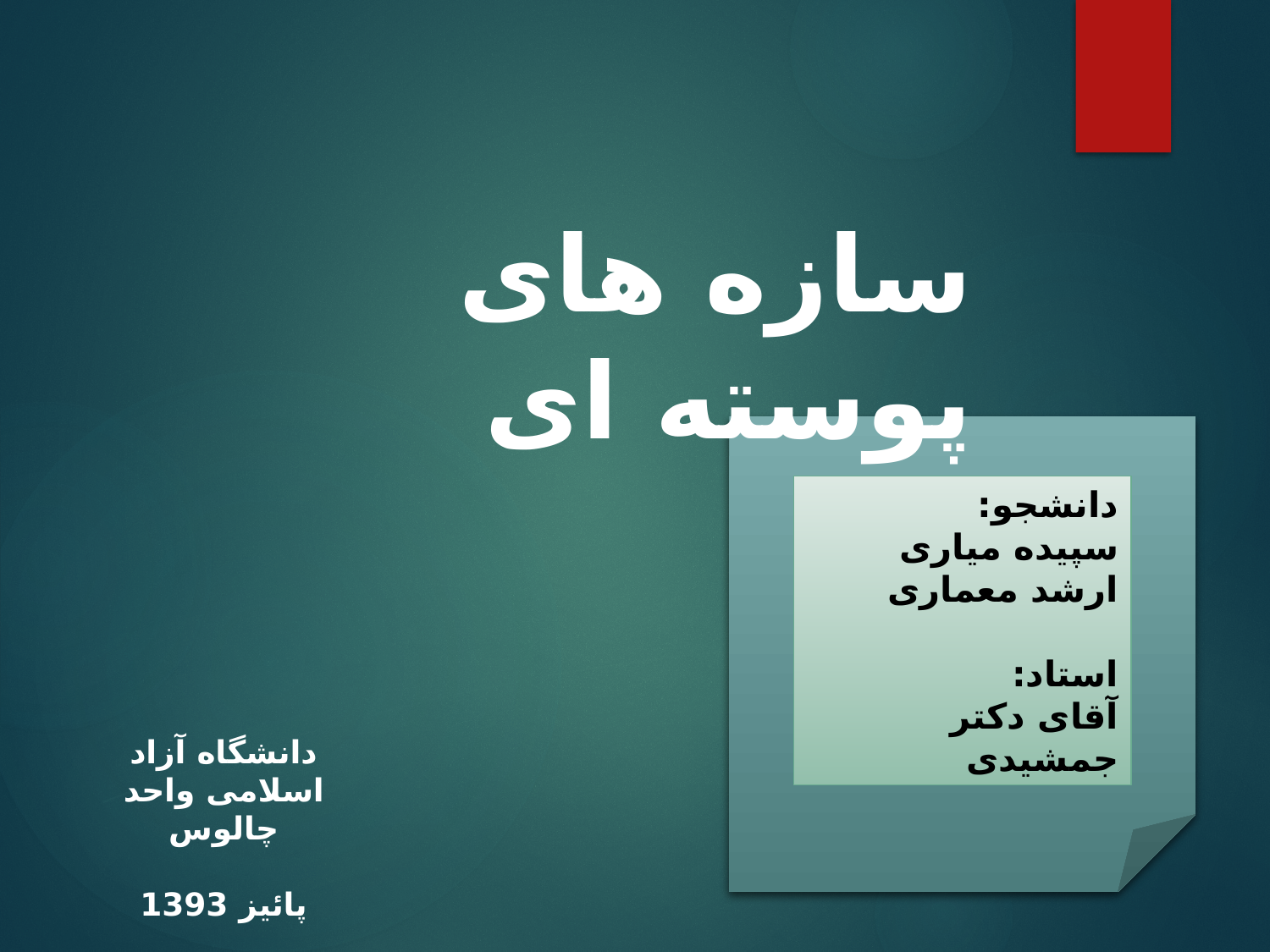

سازه های پوسته ای

دانشجو:
سپیده میاری
ارشد معماری

استاد:
آقای دکتر جمشیدی
دانشگاه آزاد اسلامی واحد چالوس

پائیز 1393